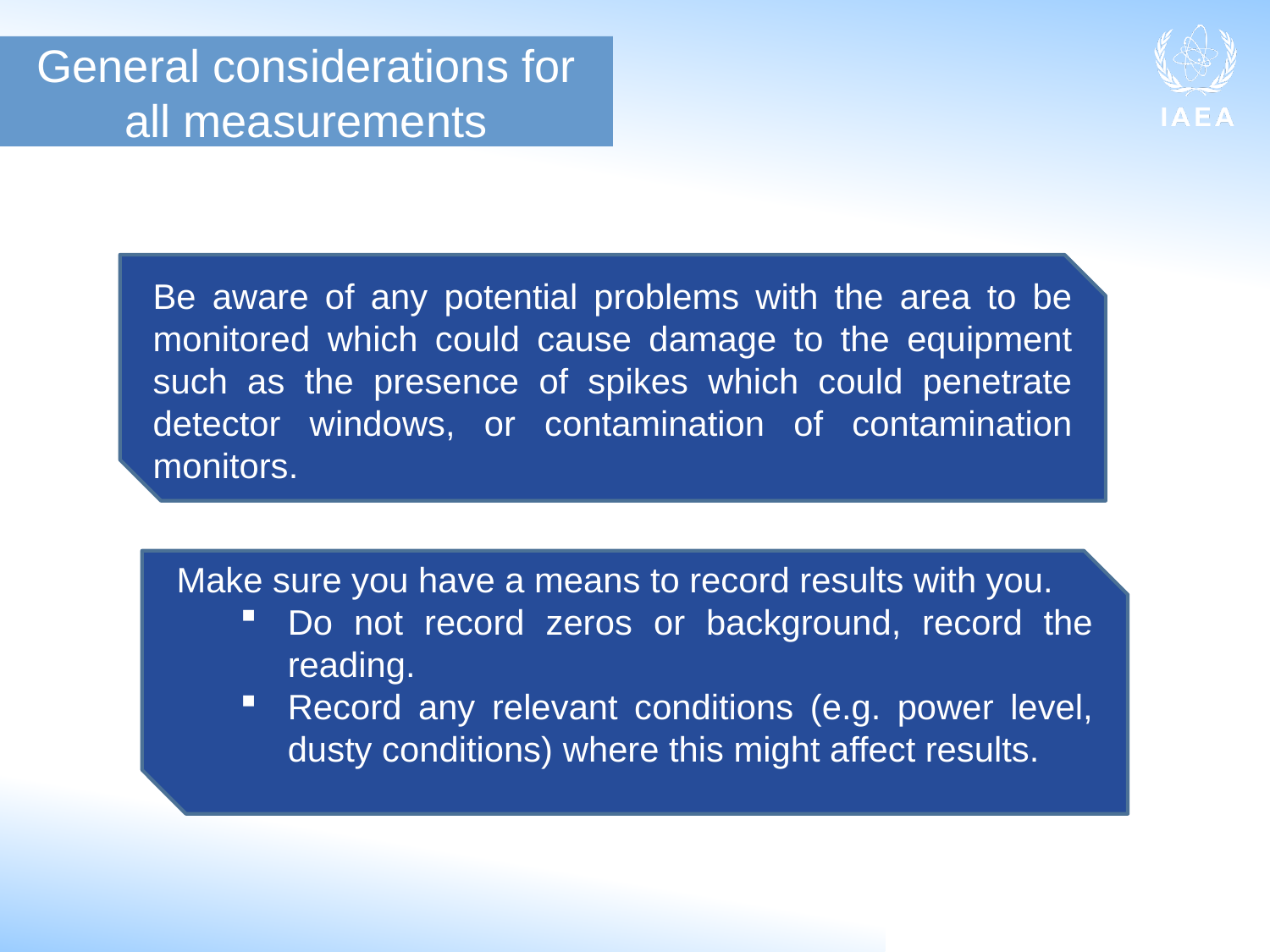

General considerations for all measurements

Be aware of any potential problems with the area to be monitored which could cause damage to the equipment such as the presence of spikes which could penetrate detector windows, or contamination of contamination monitors.

Make sure you have a means to record results with you.
Do not record zeros or background, record the reading.
Record any relevant conditions (e.g. power level, dusty conditions) where this might affect results.